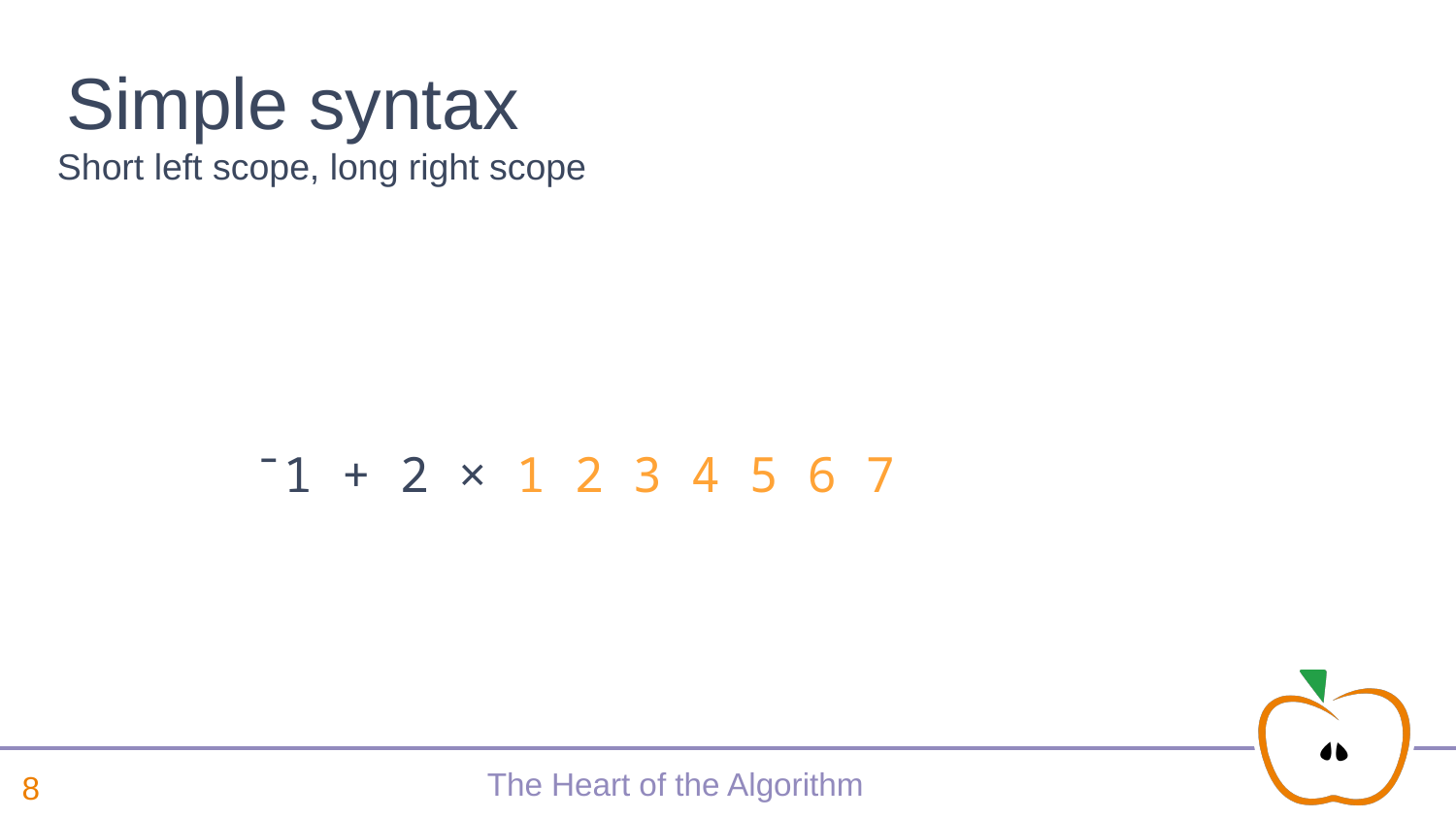

# Simple syntax
Short left scope, long right scope

      ¯1 + 2 × 1 2 3 4 5 6 7